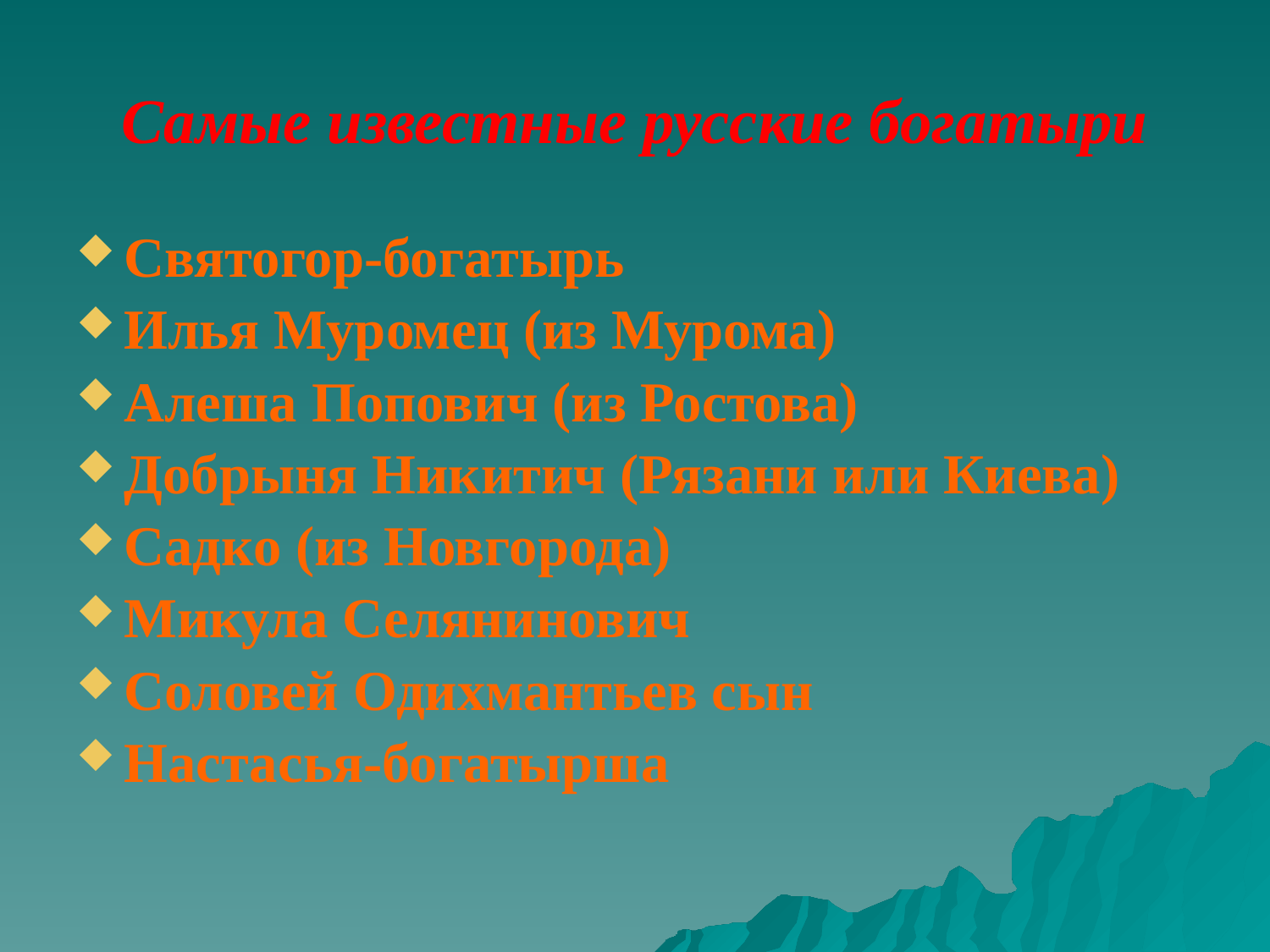

# Самые известные русские богатыри
Святогор-богатырь
Илья Муромец (из Мурома)
Алеша Попович (из Ростова)
Добрыня Никитич (Рязани или Киева)
Садко (из Новгорода)
Микула Селянинович
Соловей Одихмантьев сын
Настасья-богатырша